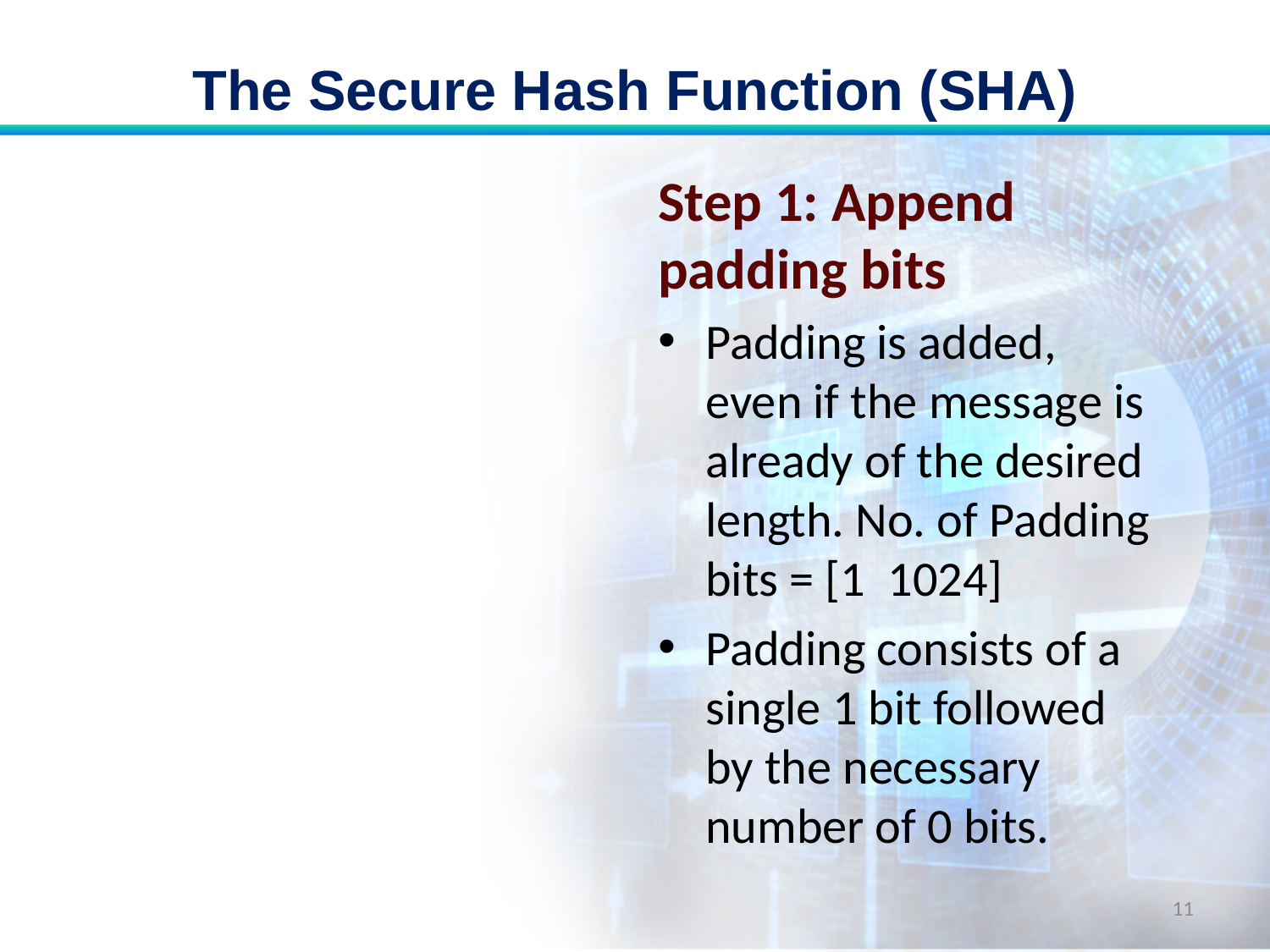

# The Secure Hash Function (SHA)
Step 1: Append padding bits
Padding is added, even if the message is already of the desired length. No. of Padding bits = [1  1024]
Padding consists of a single 1 bit followed by the necessary number of 0 bits.

11